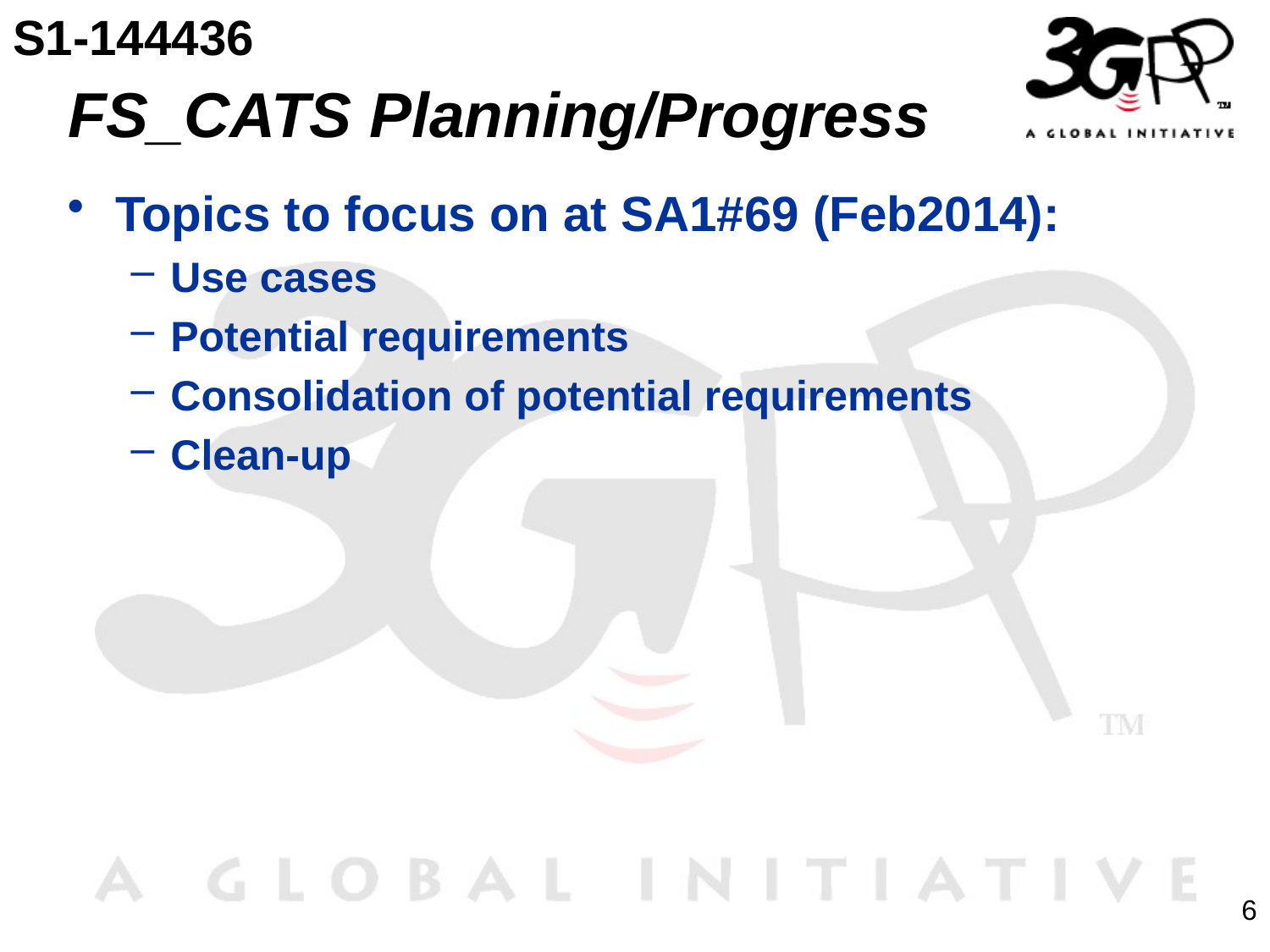

S1-144436
# FS_CATS Planning/Progress
Topics to focus on at SA1#69 (Feb2014):
Use cases
Potential requirements
Consolidation of potential requirements
Clean-up
6